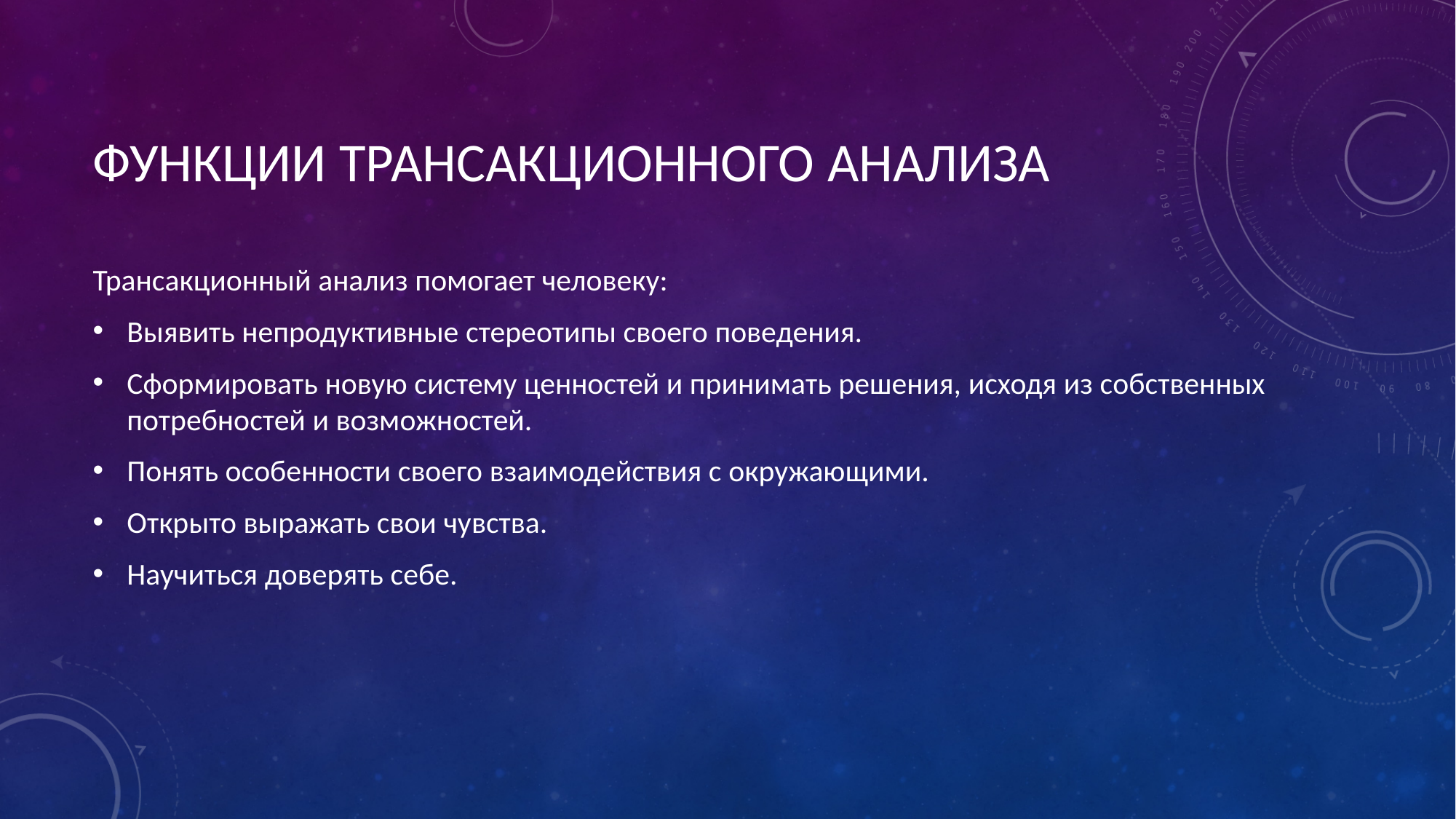

# Функции трансакционного анализа
Трансакционный анализ помогает человеку:
Выявить непродуктивные стереотипы своего поведения.
Сформировать новую систему ценностей и принимать решения, исходя из собственных потребностей и возможностей.
Понять особенности своего взаимодействия с окружающими.
Открыто выражать свои чувства.
Научиться доверять себе.